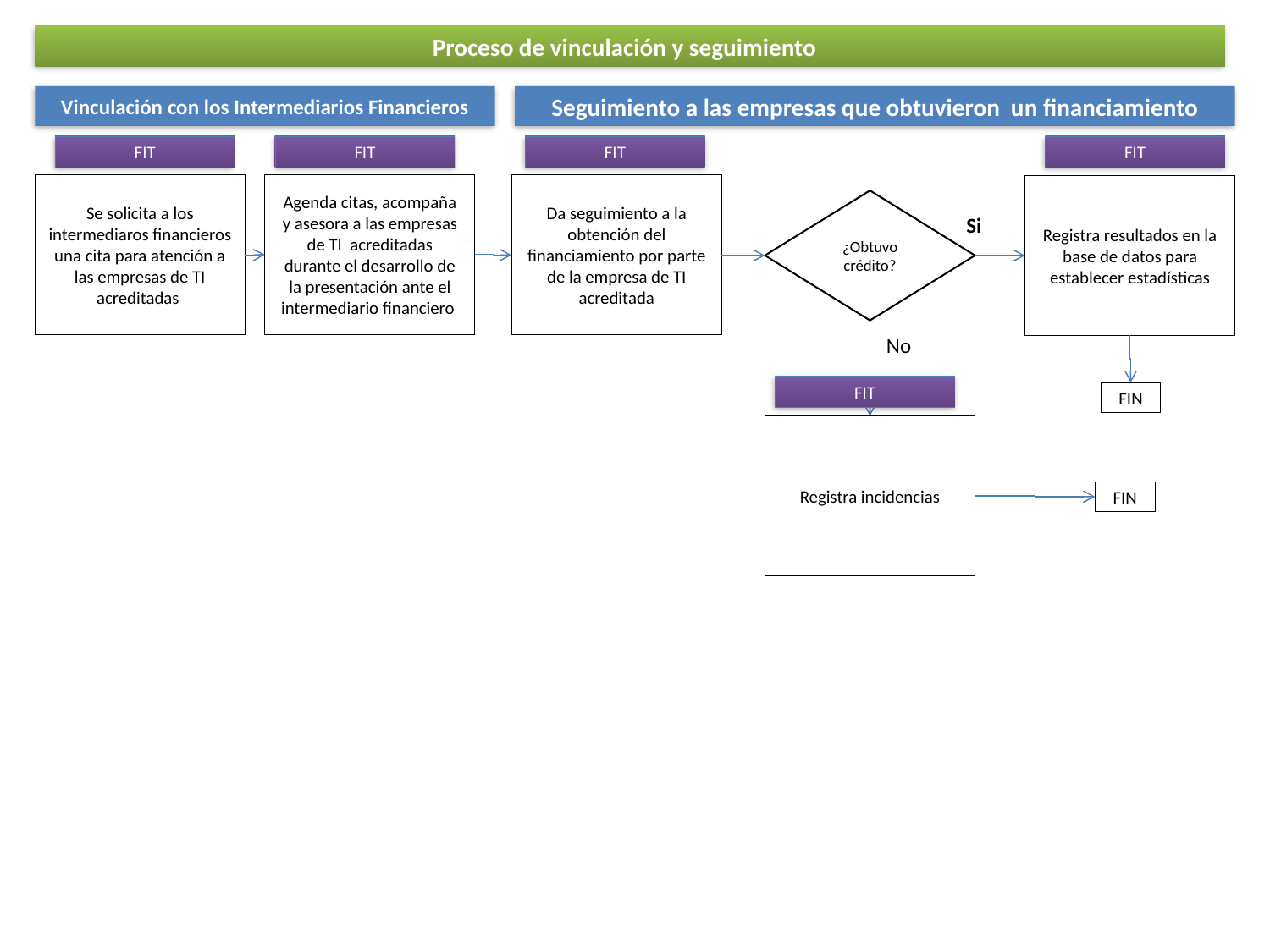

Proceso de vinculación y seguimiento
Vinculación con los Intermediarios Financieros
Seguimiento a las empresas que obtuvieron  un financiamiento
FIT
FIT
FIT
FIT
Agenda citas, acompaña y asesora a las empresas de TI  acreditadas durante el desarrollo de la presentación ante el intermediario financiero
Se solicita a los intermediaros financieros una cita para atención a las empresas de TI acreditadas
Da seguimiento a la obtención del financiamiento por parte de la empresa de TI acreditada
Registra resultados en la base de datos para establecer estadísticas
¿Obtuvo crédito?
Si
No
FIT
FIN
Registra incidencias
FIN